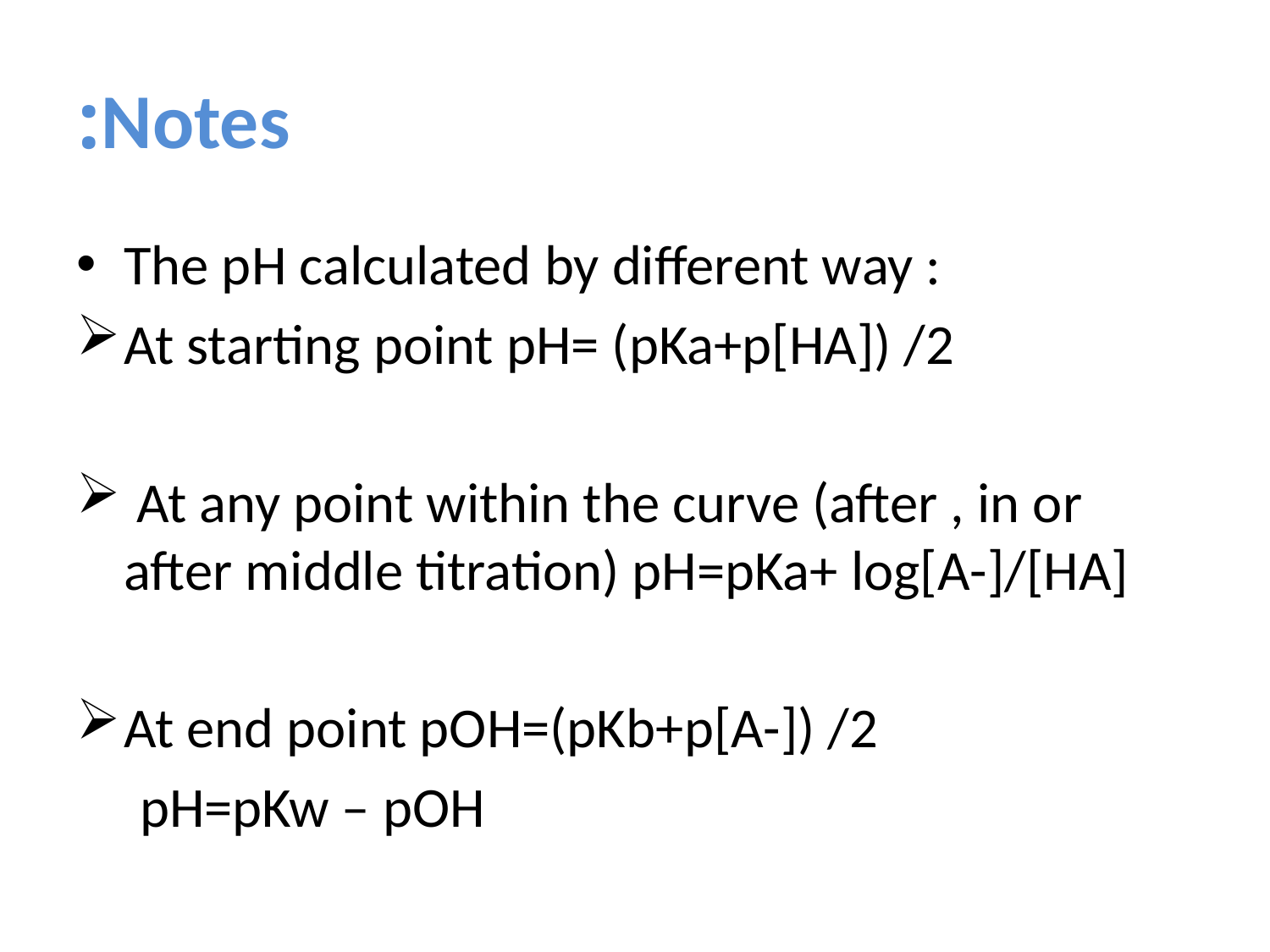

# Notes:
The pH calculated by different way :
At starting point pH= (pKa+p[HA]) /2

 At any point within the curve (after , in or after middle titration) pH=pKa+ log[A-]/[HA]

At end point pOH=(pKb+p[A-]) /2
     pH=pKw – pOH